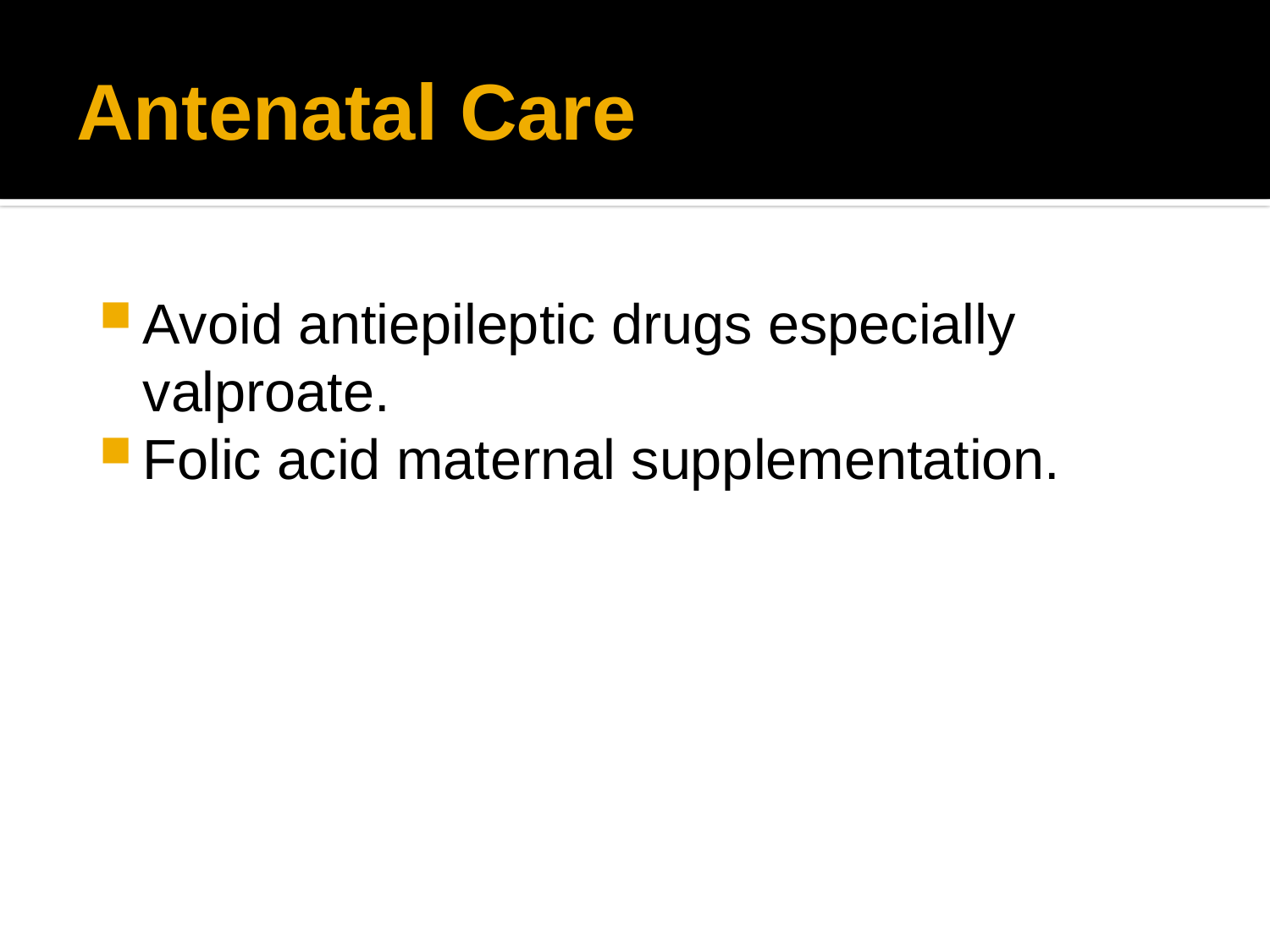

# Antenatal Care
Avoid antiepileptic drugs especially valproate.
Folic acid maternal supplementation.